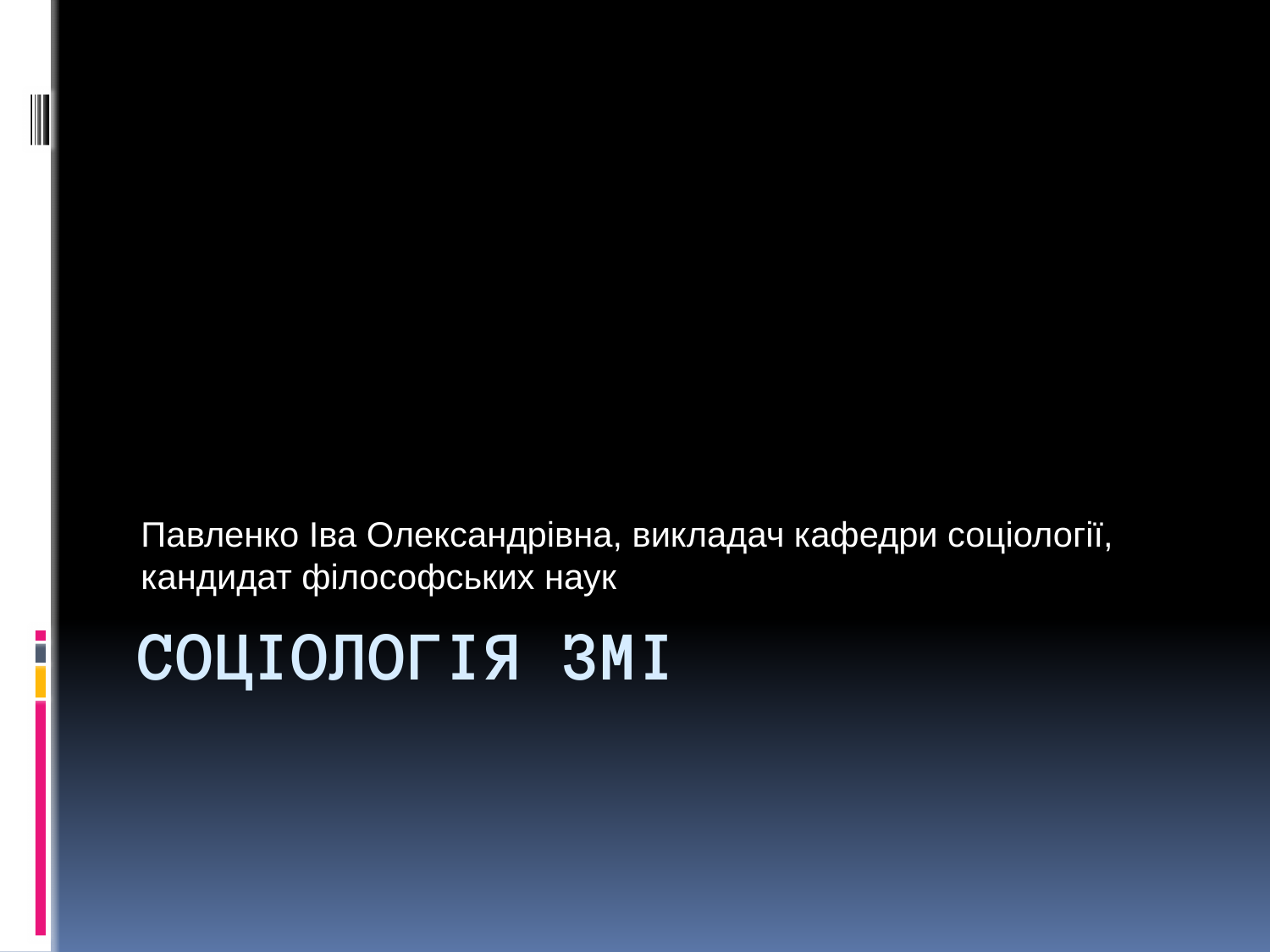

Павленко Іва Олександрівна, викладач кафедри соціології, кандидат філософських наук
# СОЦІОЛОГІЯ ЗМІ